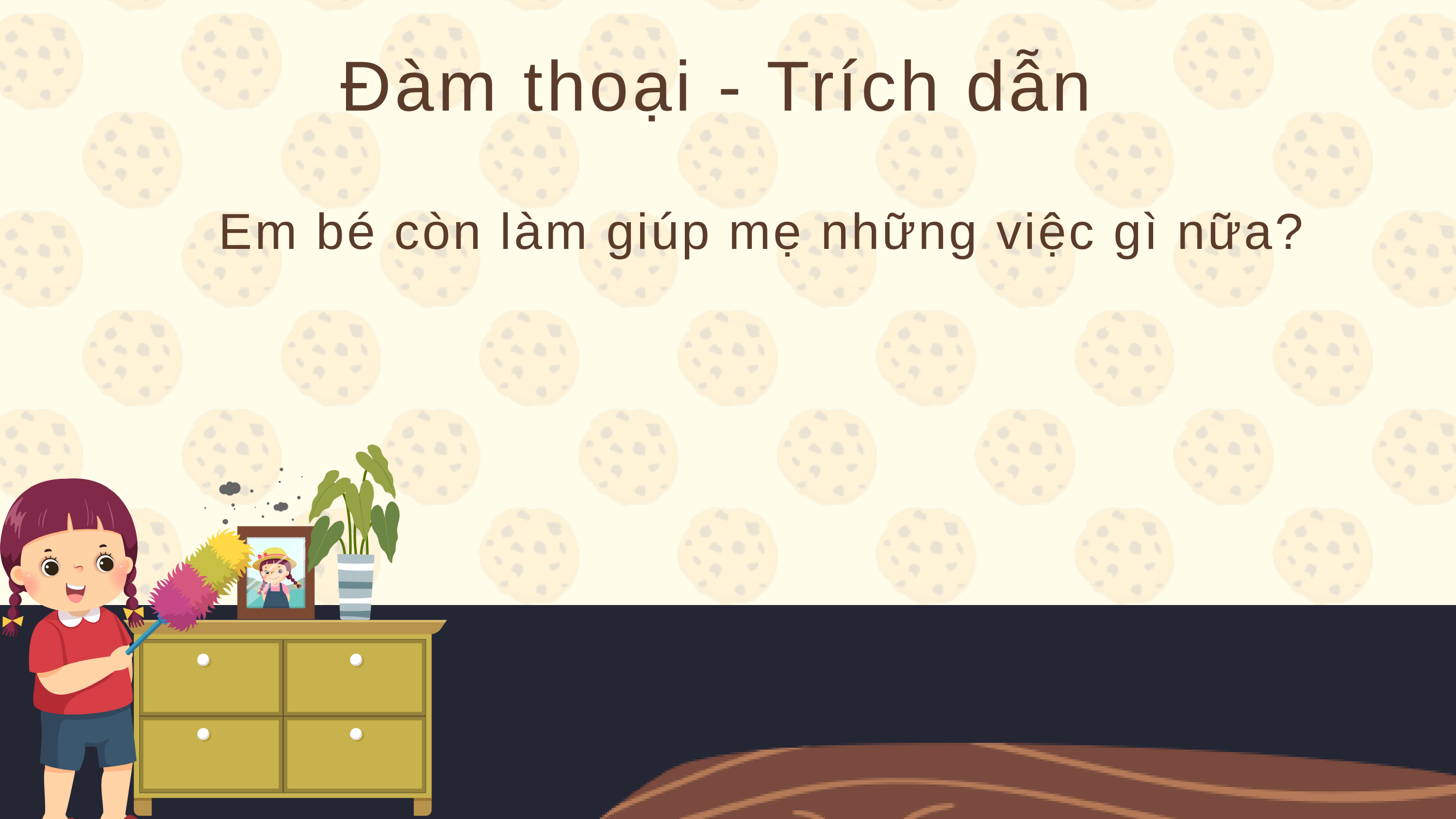

Đàm thoại - Trích dẫn
Em bé còn làm giúp mẹ những việc gì nữa?